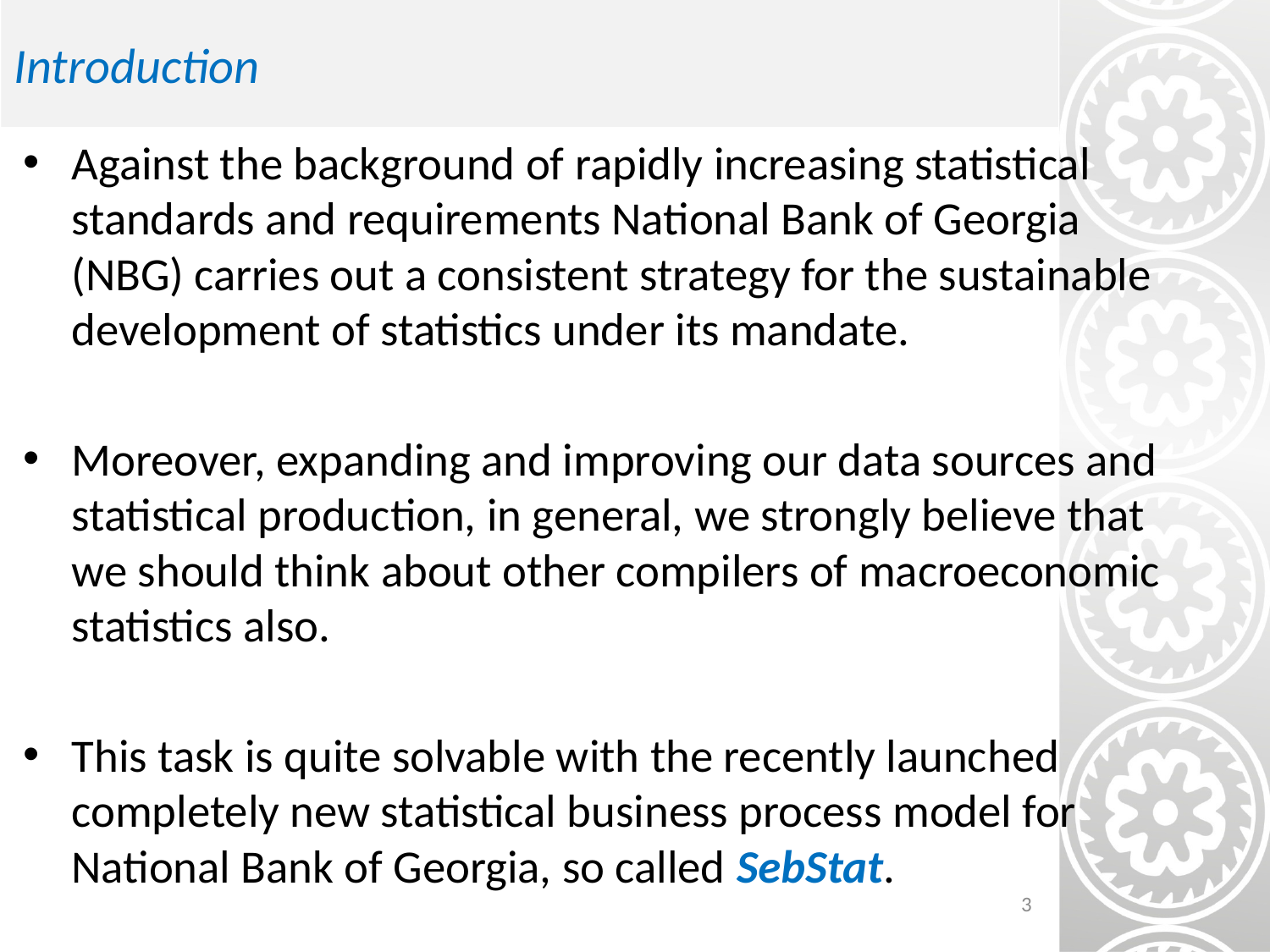

# Introduction
Against the background of rapidly increasing statistical standards and requirements National Bank of Georgia (NBG) carries out a consistent strategy for the sustainable development of statistics under its mandate.

Moreover, expanding and improving our data sources and statistical production, in general, we strongly believe that we should think about other compilers of macroeconomic statistics also.

This task is quite solvable with the recently launched completely new statistical business process model for National Bank of Georgia, so called SebStat.
3